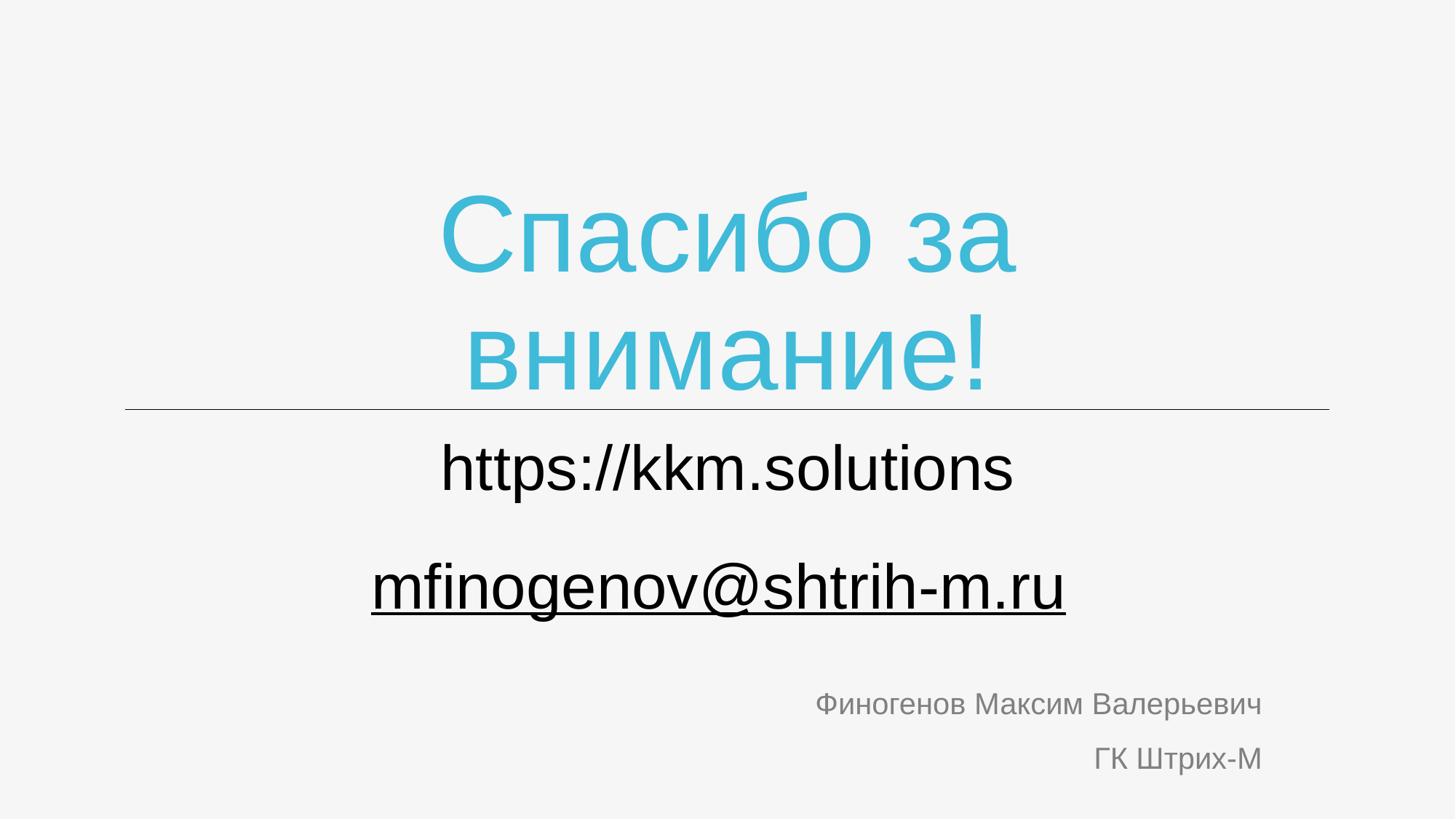

# Спасибо за внимание!
https://kkm.solutions

mfinogenov@shtrih-m.ru

Финогенов Максим Валерьевич
ГК Штрих-М